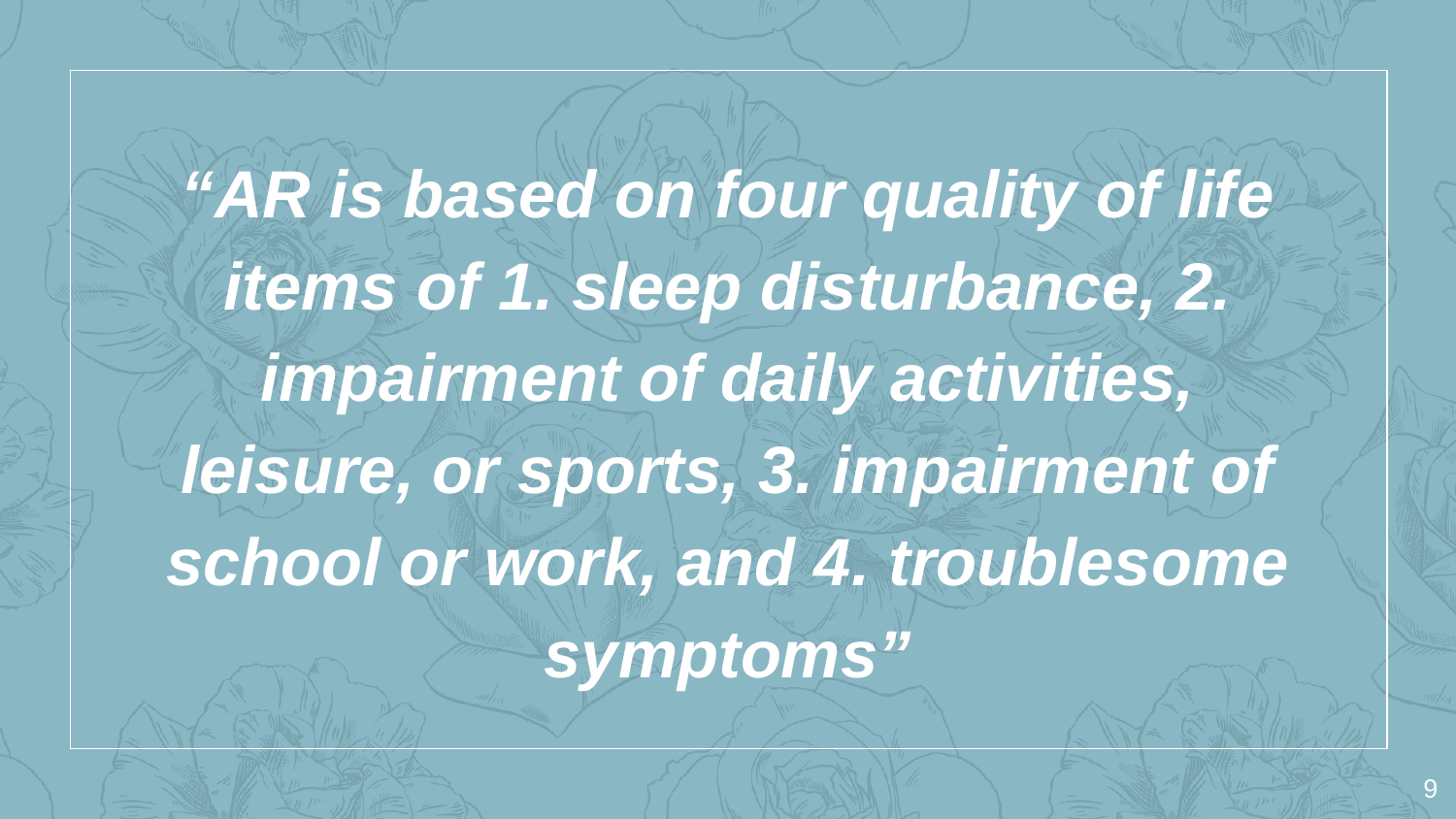

“AR is based on four quality of life items of 1. sleep disturbance, 2. impairment of daily activities, leisure, or sports, 3. impairment of school or work, and 4. troublesome symptoms”
9